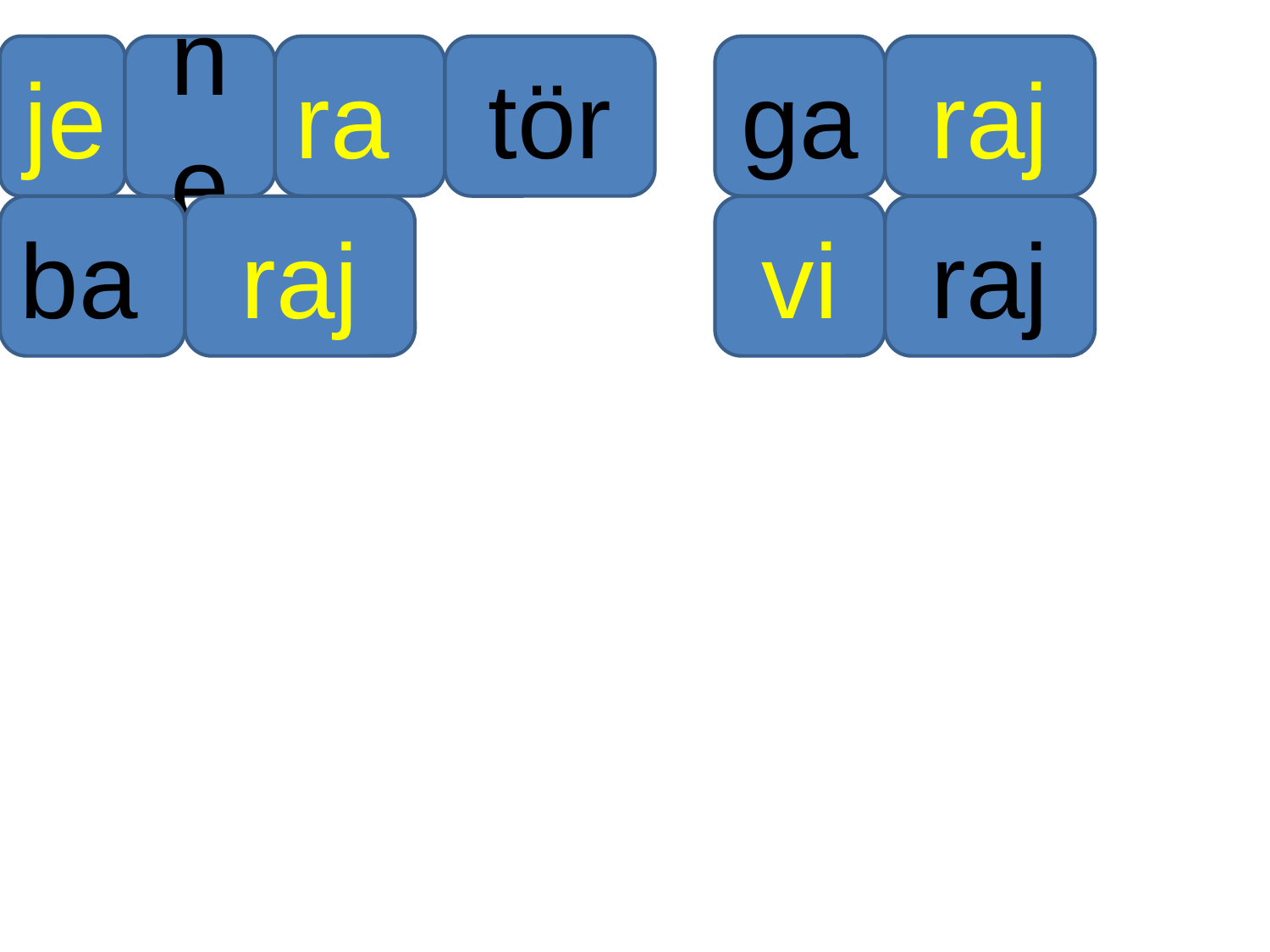

je
ne
ra
tör
ga
raj
ba
raj
vi
raj